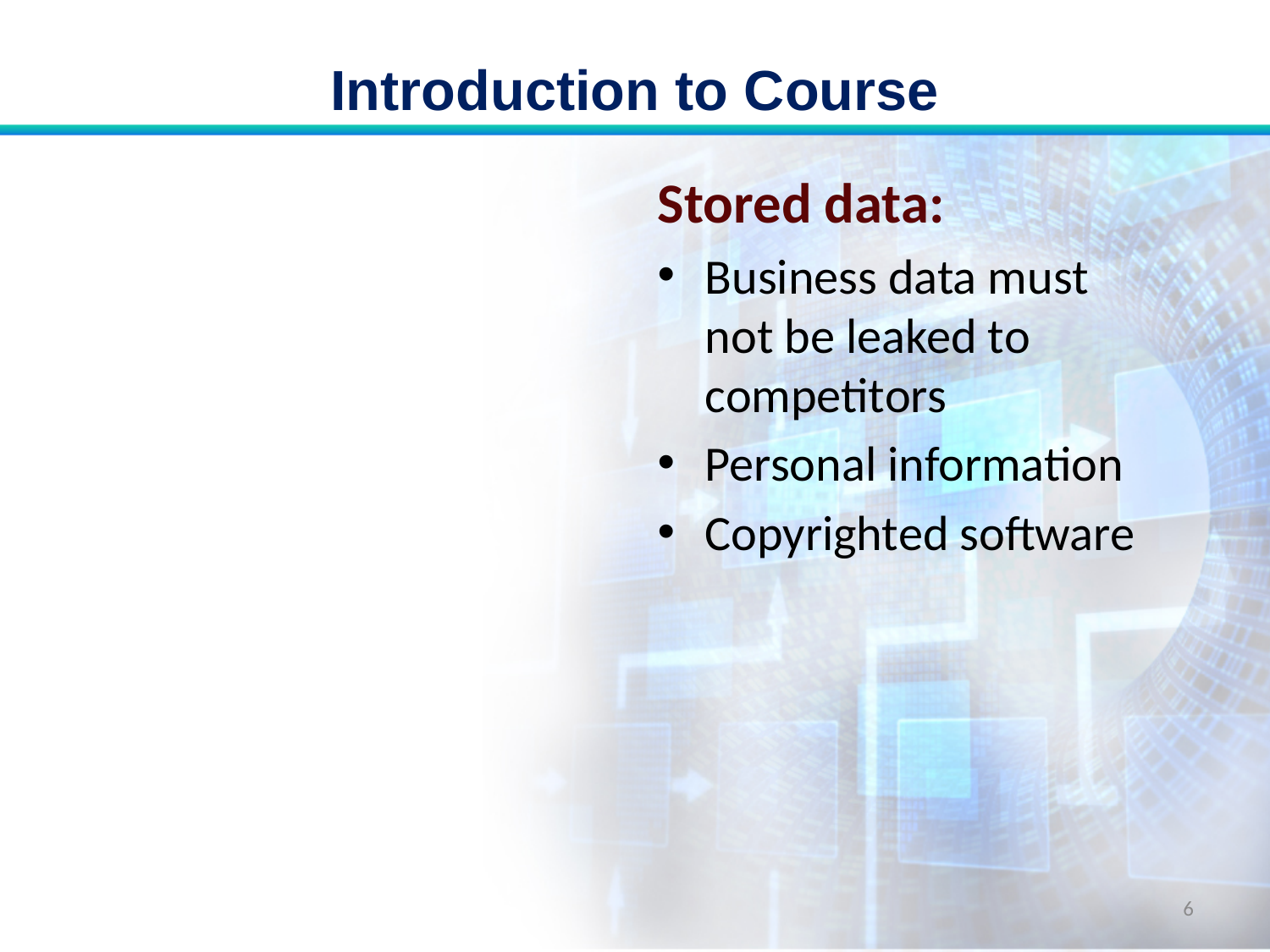

# Introduction to Course
Stored data:
Business data must not be leaked to competitors
Personal information
Copyrighted software
6